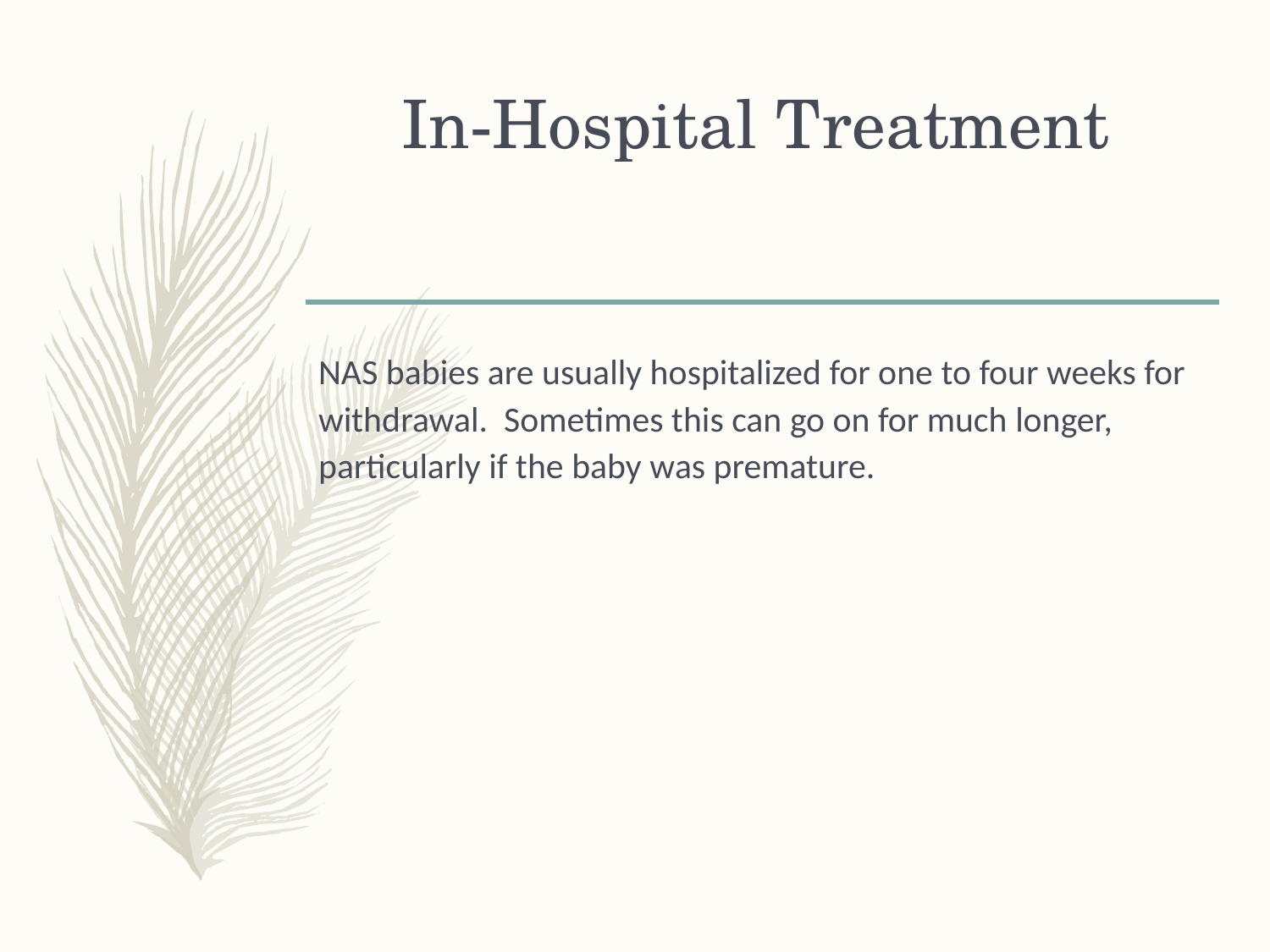

# In-Hospital Treatment
NAS babies are usually hospitalized for one to four weeks for withdrawal.  Sometimes this can go on for much longer, particularly if the baby was premature.